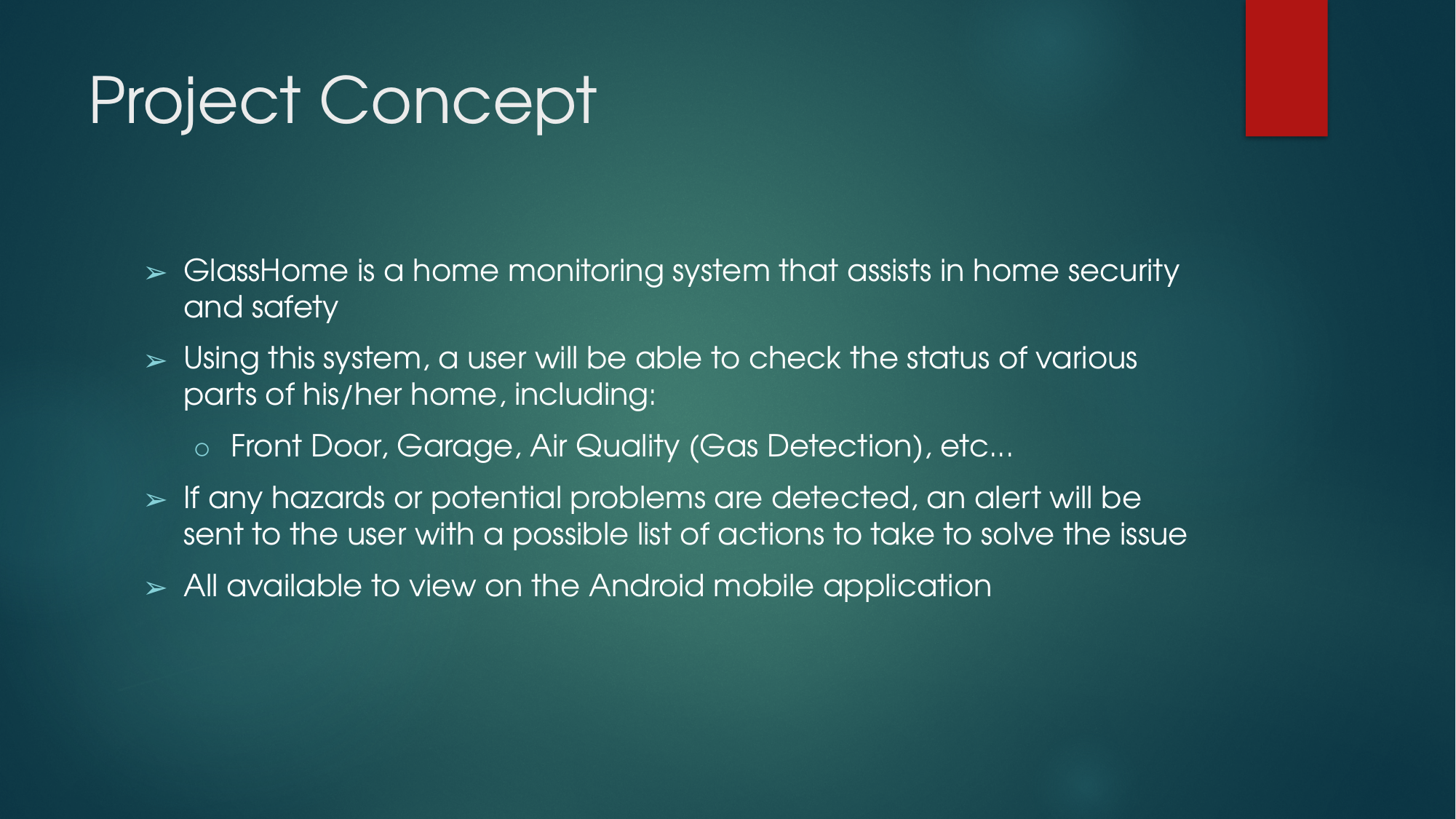

# Project Concept
GlassHome is a home monitoring system that assists in home security and safety
Using this system, a user will be able to check the status of various parts of his/her home, including:
Front Door, Garage, Air Quality (Gas Detection), etc...
If any hazards or potential problems are detected, an alert will be sent to the user with a possible list of actions to take to solve the issue
All available to view on the Android mobile application